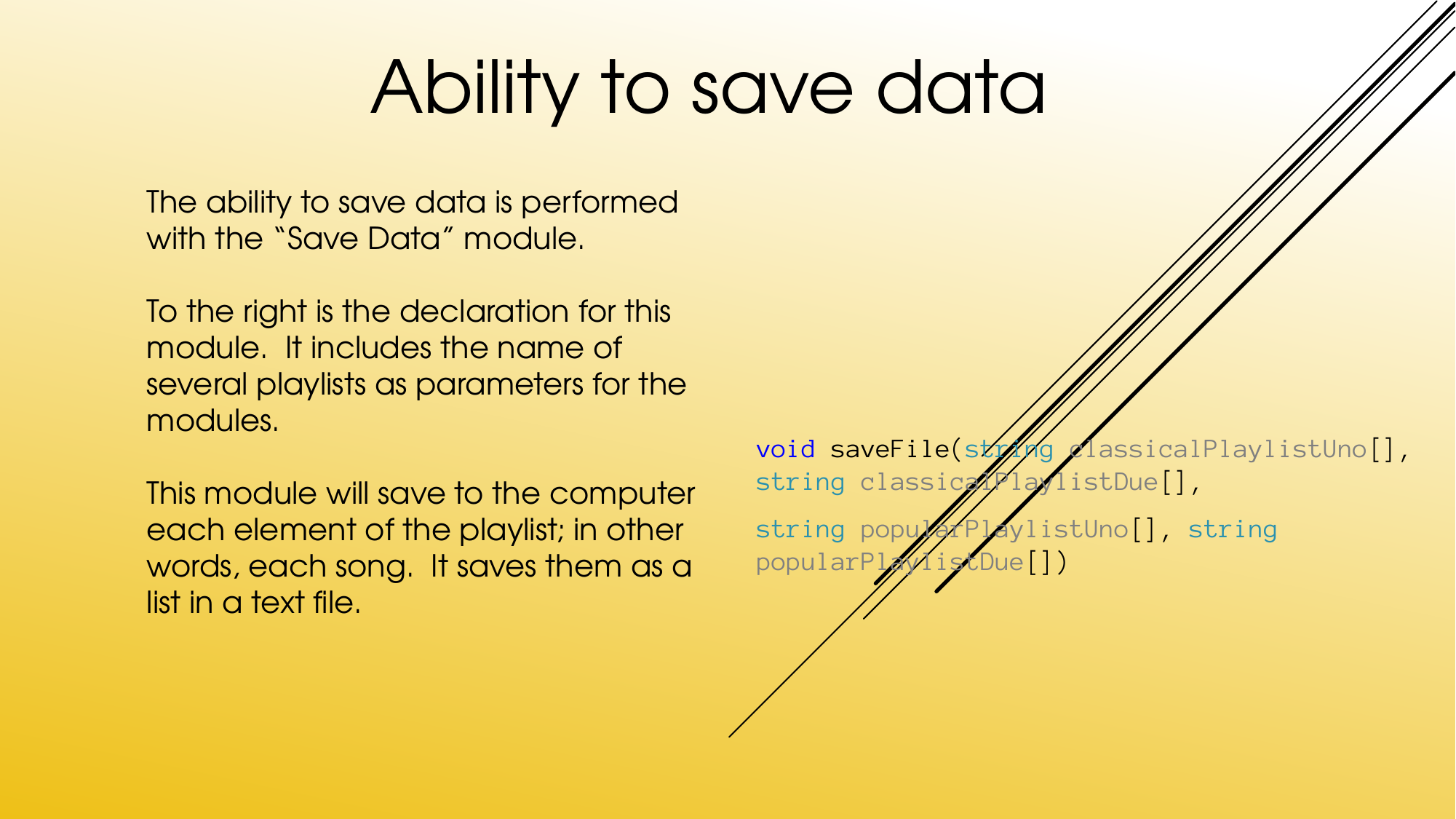

# Ability to save data
The ability to save data is performed with the “Save Data” module.

To the right is the declaration for this module.  It includes the name of several playlists as parameters for the modules.

This module will save to the computer each element of the playlist; in other words, each song.  It saves them as a list in a text file.
void saveFile(string classicalPlaylistUno[], string classicalPlaylistDue[],
string popularPlaylistUno[], string popularPlaylistDue[])